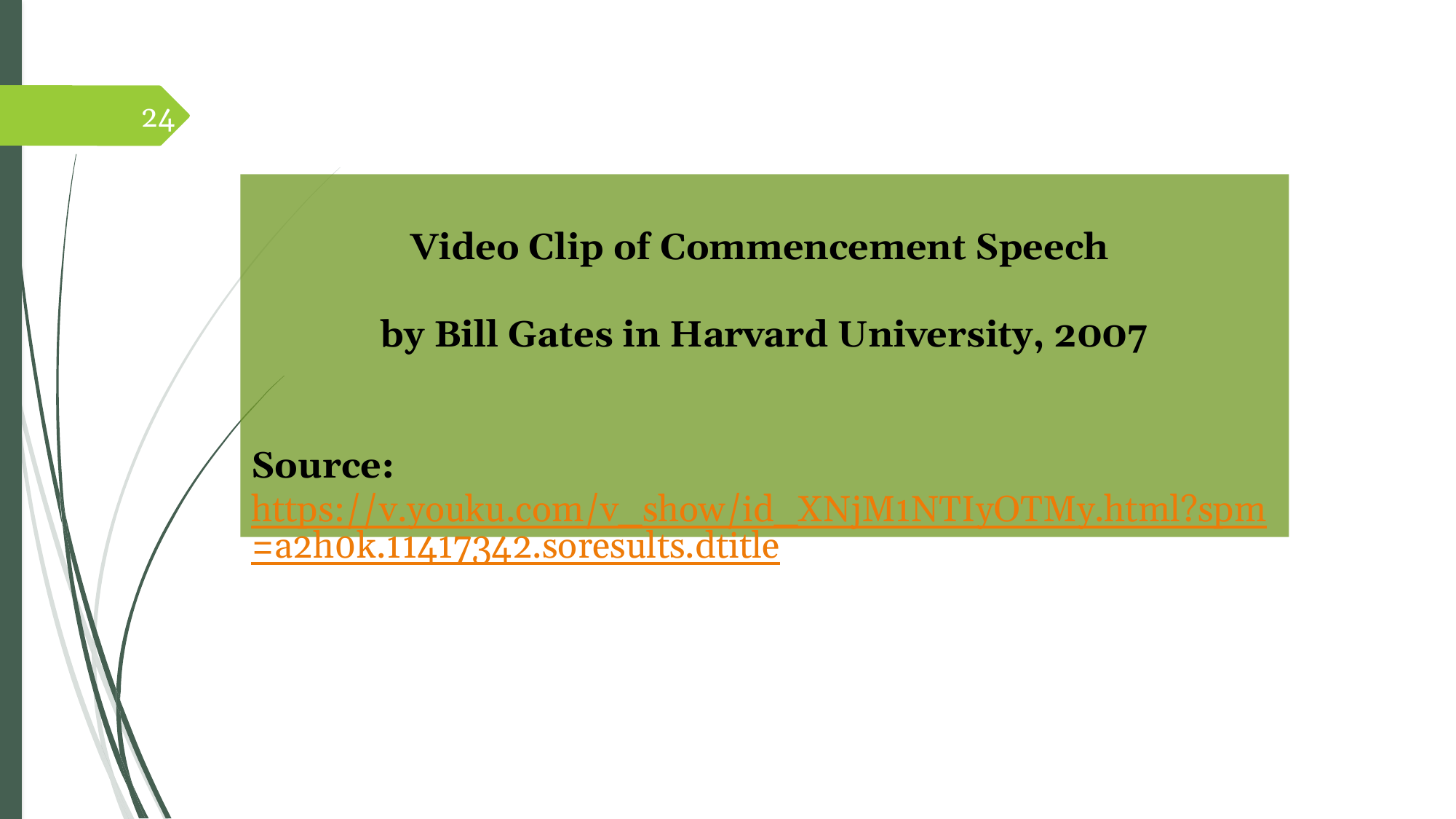

24
Video Clip of Commencement Speech
by Bill Gates in Harvard University, 2007

Source: https://v.youku.com/v_show/id_XNjM1NTIyOTMy.html?spm=a2h0k.11417342.soresults.dtitle